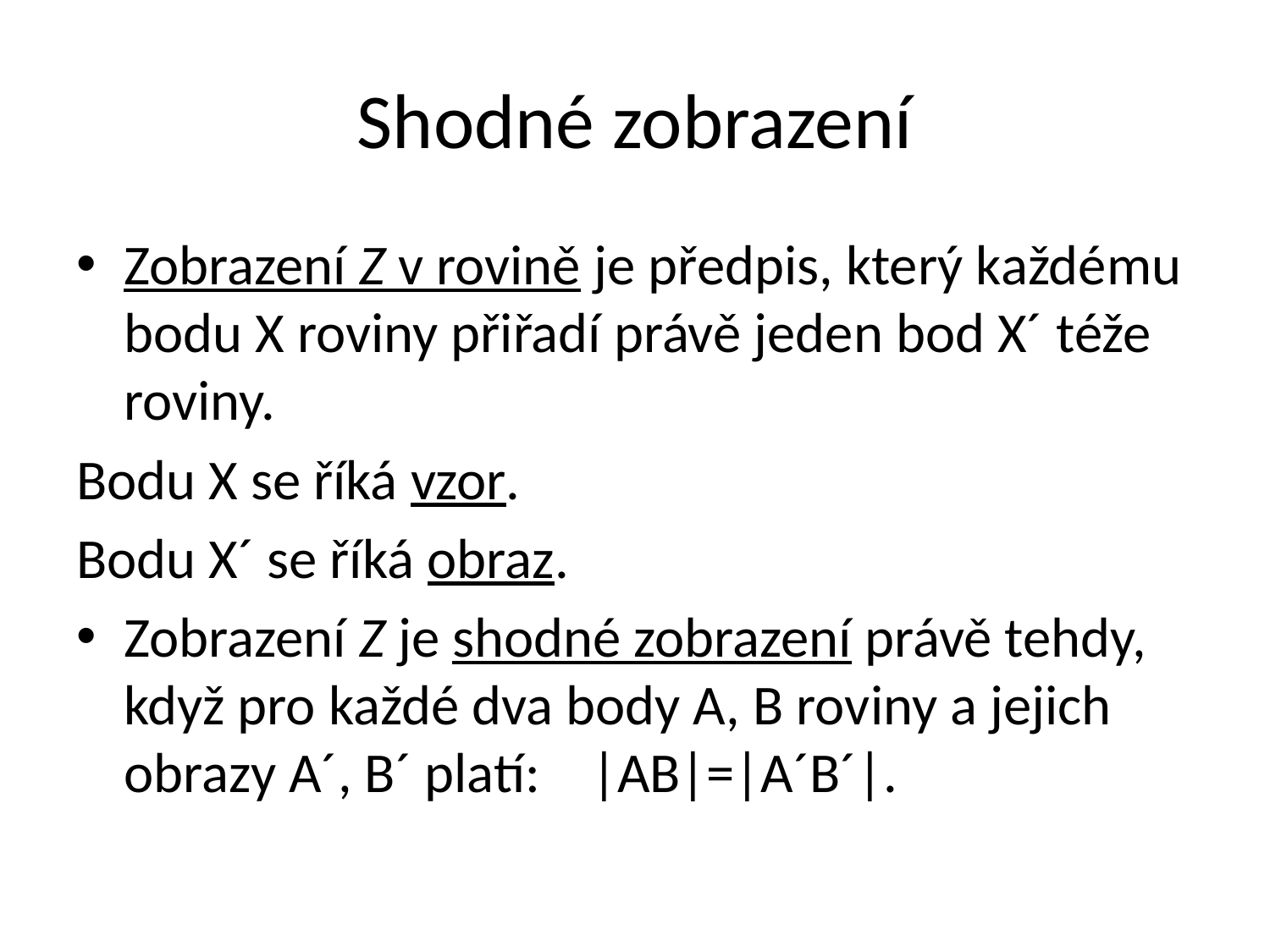

# Shodné zobrazení
Zobrazení Z v rovině je předpis, který každému bodu X roviny přiřadí právě jeden bod X´ téže roviny.
Bodu X se říká vzor.
Bodu X´ se říká obraz.
Zobrazení Z je shodné zobrazení právě tehdy, když pro každé dva body A, B roviny a jejich obrazy A´, B´ platí:    |AB|=|A´B´|.